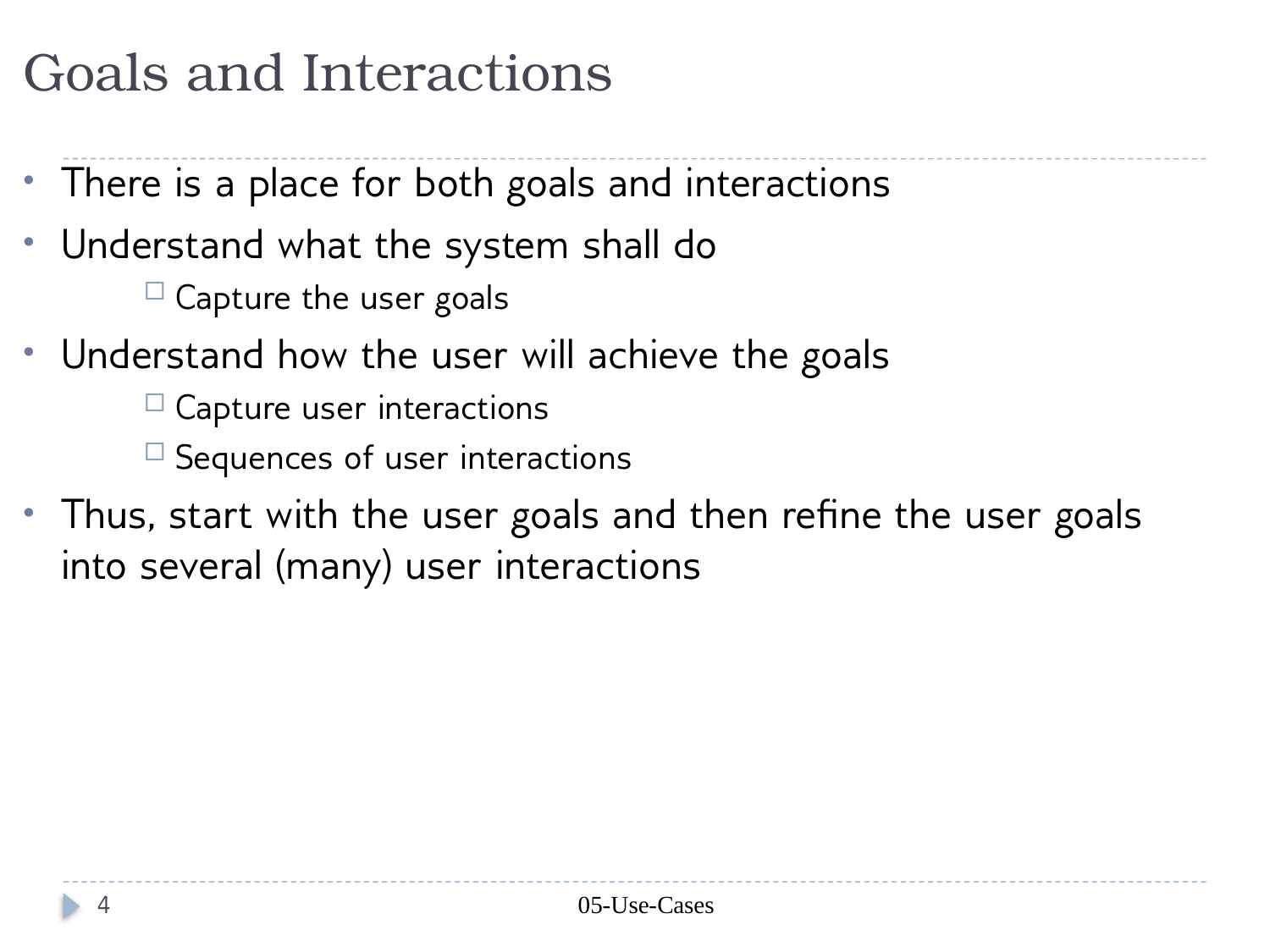

# Goals and Interactions
There is a place for both goals and interactions
Understand what the system shall do
Capture the user goals
Understand how the user will achieve the goals
Capture user interactions
Sequences of user interactions
Thus, start with the user goals and then refine the user goals into several (many) user interactions
4
05-Use-Cases